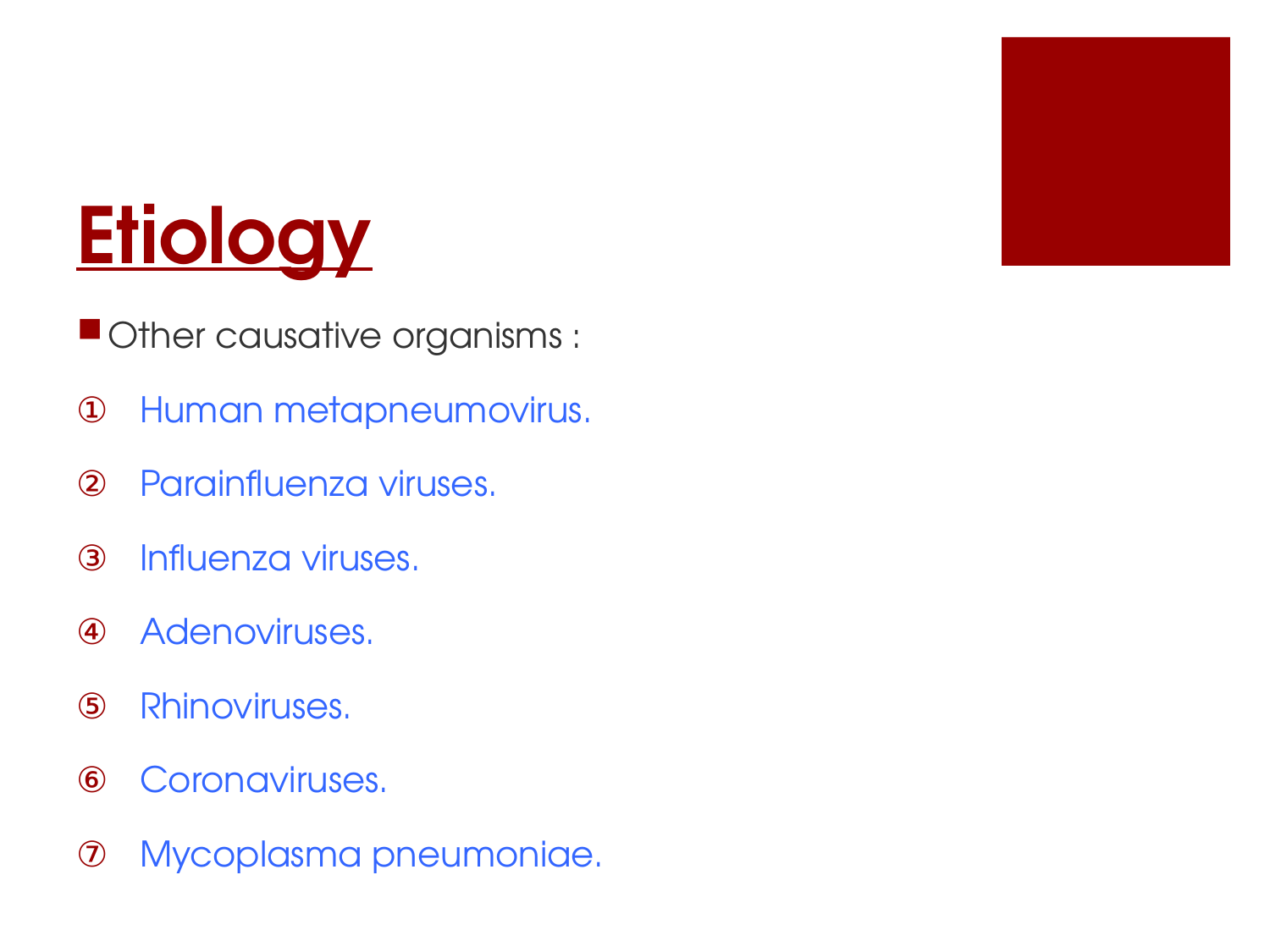

# Etiology
Other causative organisms :
Human metapneumovirus.
Parainfluenza viruses.
Influenza viruses.
Adenoviruses.
Rhinoviruses.
Coronaviruses.
Mycoplasma pneumoniae.